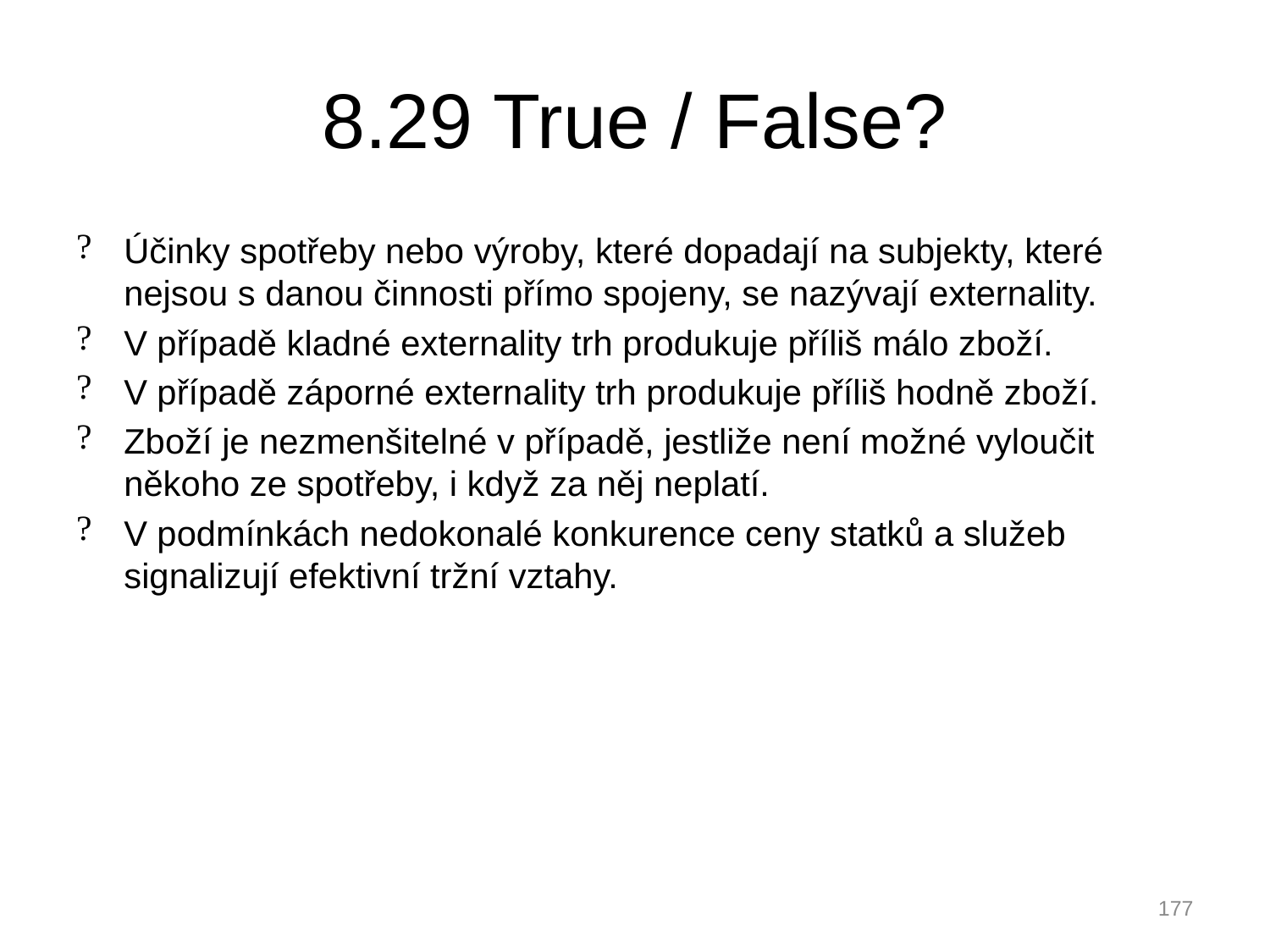

# 8.29 True / False?
Účinky spotřeby nebo výroby, které dopadají na subjekty, které nejsou s danou činnosti přímo spojeny, se nazývají externality.
V případě kladné externality trh produkuje příliš málo zboží.
V případě záporné externality trh produkuje příliš hodně zboží.
Zboží je nezmenšitelné v případě, jestliže není možné vyloučit někoho ze spotřeby, i když za něj neplatí.
V podmínkách nedokonalé konkurence ceny statků a služeb signalizují efektivní tržní vztahy.
177